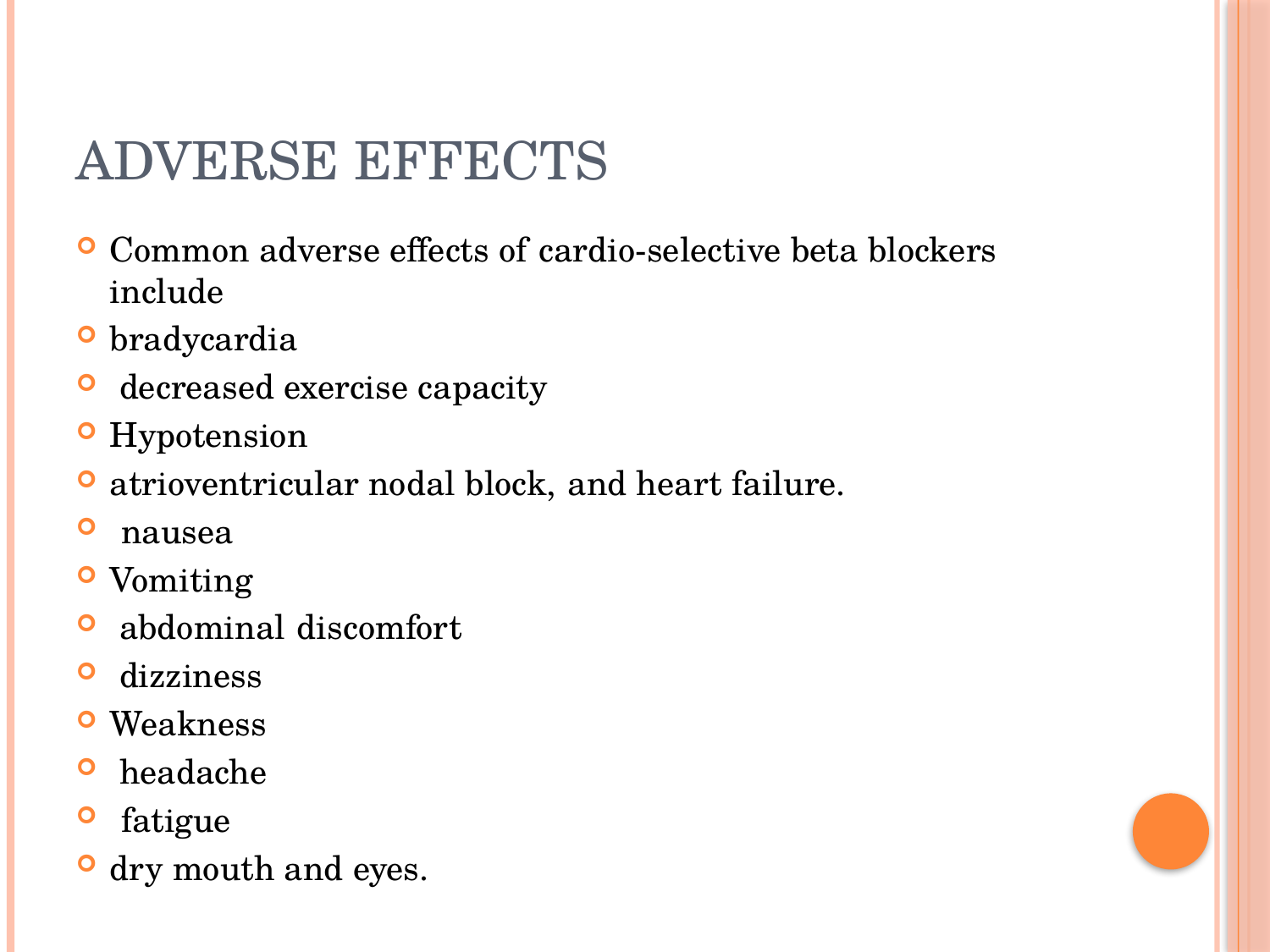

# Adverse effects
Common adverse effects of cardio-selective beta blockers include
bradycardia
 decreased exercise capacity
Hypotension
atrioventricular nodal block, and heart failure.
 nausea
Vomiting
 abdominal discomfort
 dizziness
Weakness
 headache
 fatigue
dry mouth and eyes.